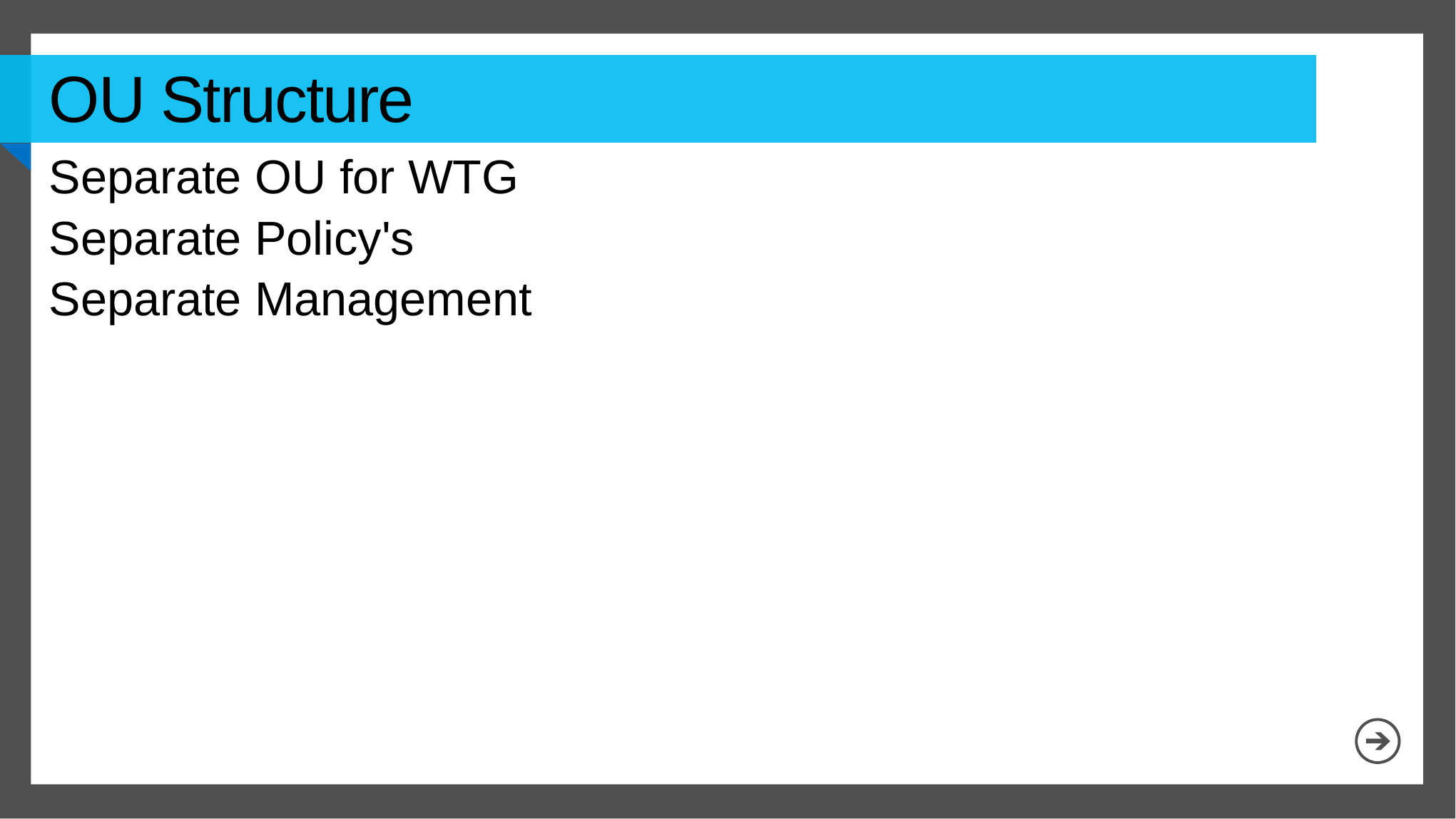

# OU Structure
Separate OU for WTG
Separate Policy's
Separate Management